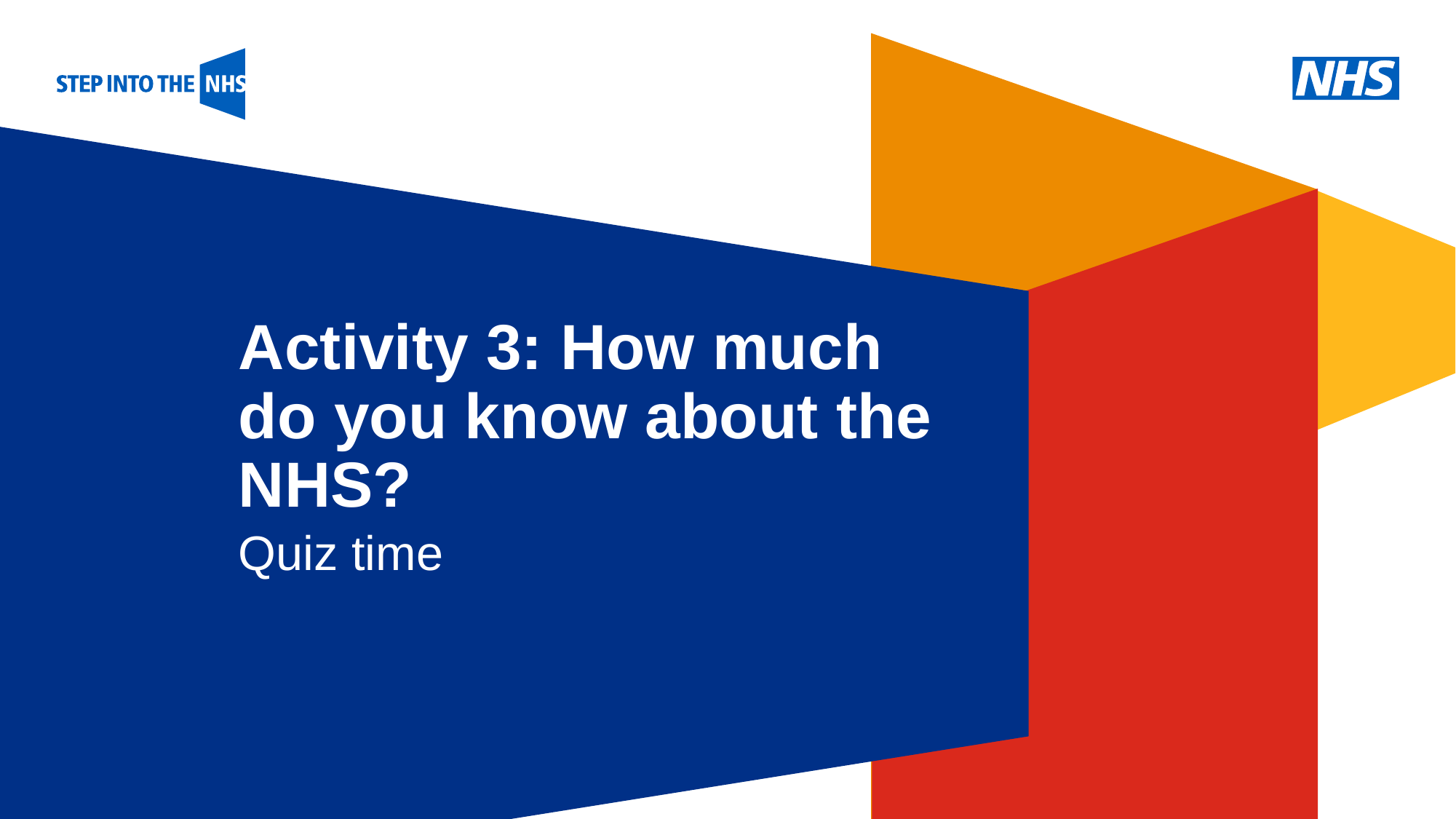

Activity 3: How much do you know about the NHS?
Quiz time